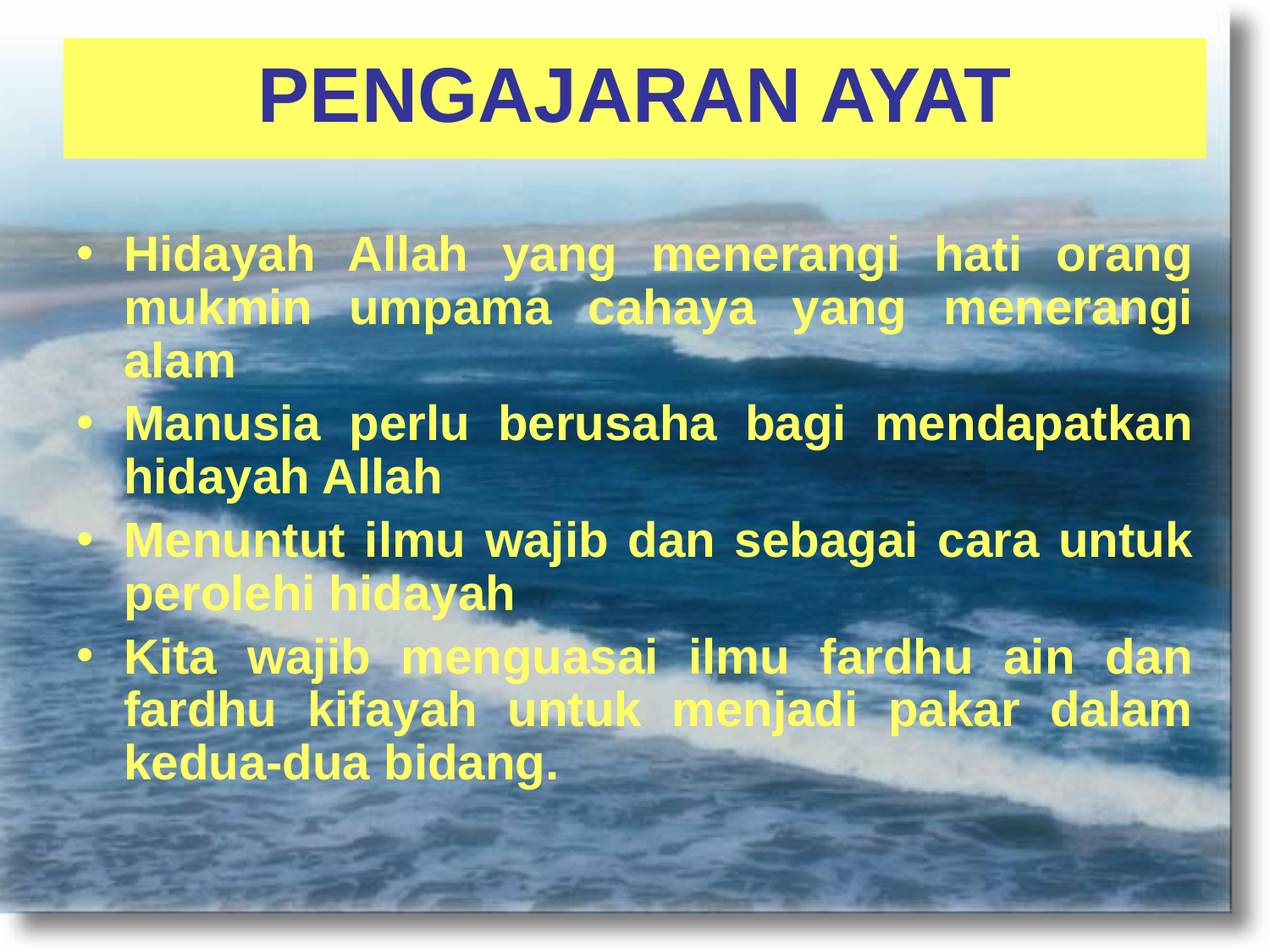

# PENGAJARAN AYAT
Hidayah Allah yang menerangi hati orang mukmin umpama cahaya yang menerangi alam
Manusia perlu berusaha bagi mendapatkan hidayah Allah
Menuntut ilmu wajib dan sebagai cara untuk perolehi hidayah
Kita wajib menguasai ilmu fardhu ain dan fardhu kifayah untuk menjadi pakar dalam kedua-dua bidang.